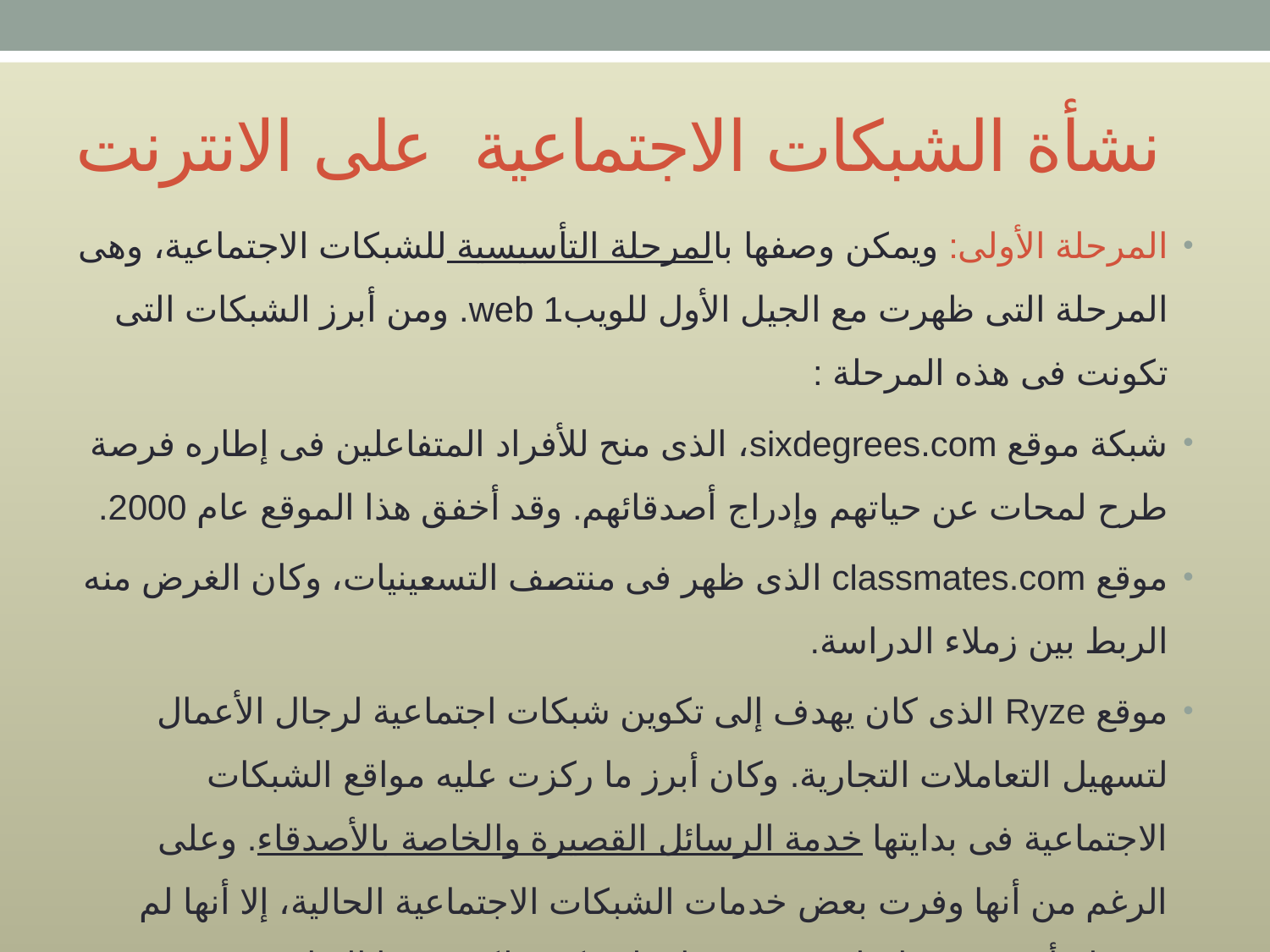

# نشأة الشبكات الاجتماعية  على الانترنت
المرحلة الأولى: ويمكن وصفها بالمرحلة التأسيسية للشبكات الاجتماعية، وهى المرحلة التى ظهرت مع الجيل الأول للويبweb 1. ومن أبرز الشبكات التى تكونت فى هذه المرحلة :
شبكة موقع sixdegrees.com، الذى منح للأفراد المتفاعلين فى إطاره فرصة طرح لمحات عن حياتهم وإدراج أصدقائهم. وقد أخفق هذا الموقع عام 2000.
موقع classmates.com الذى ظهر فى منتصف التسعينيات، وكان الغرض منه الربط بين زملاء الدراسة.
موقع Ryze الذى كان يهدف إلى تكوين شبكات اجتماعية لرجال الأعمال لتسهيل التعاملات التجارية. وكان أبرز ما ركزت عليه مواقع الشبكات الاجتماعية فى بدايتها خدمة الرسائل القصيرة والخاصة بالأصدقاء. وعلى الرغم من أنها وفرت بعض خدمات الشبكات الاجتماعية الحالية، إلا أنها لم تستطع أن تدر ربحا على مؤسسيها، ولم يكتب لكثير منها البقاء.